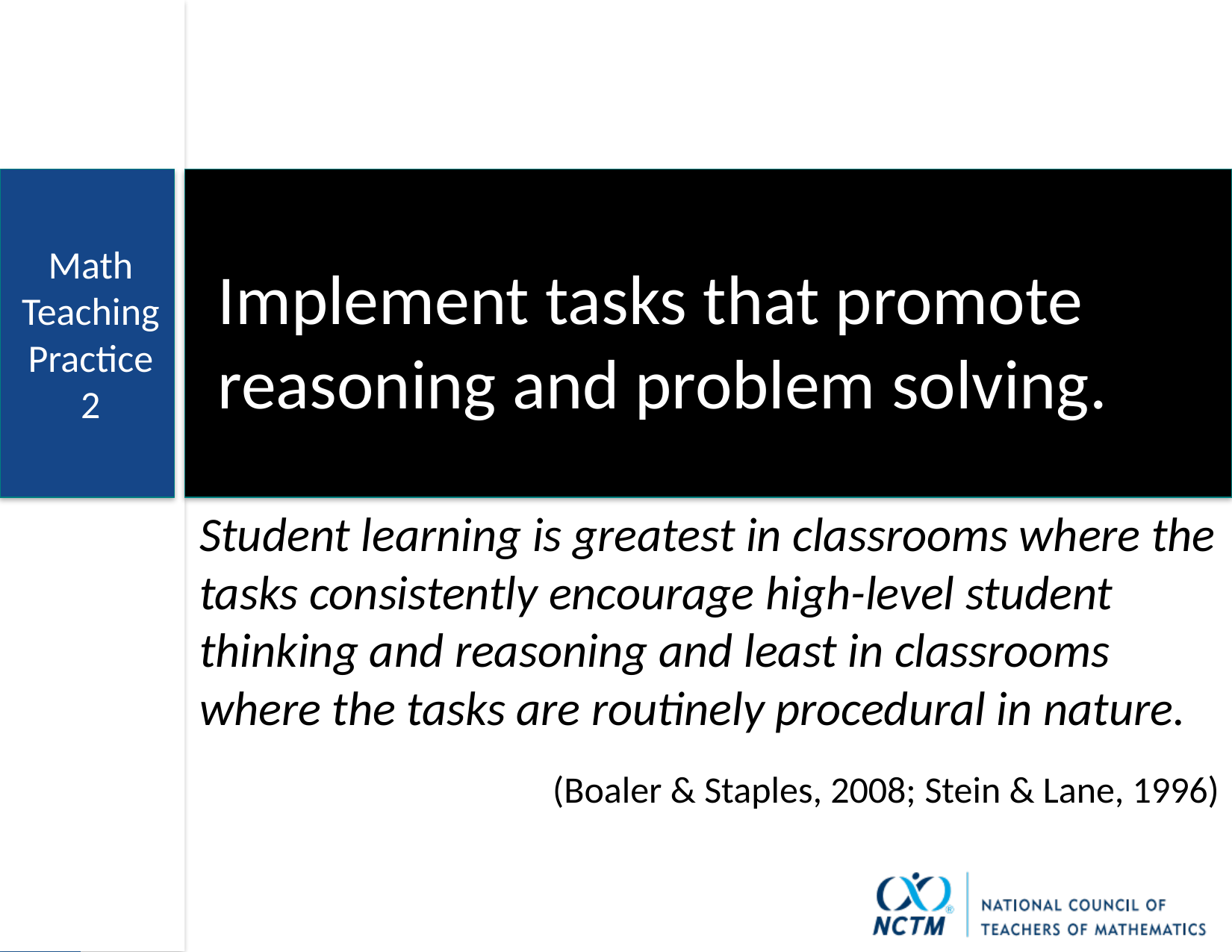

Math
Teaching
Practice
2
Implement tasks that promote reasoning and problem solving.
Student learning is greatest in classrooms where the tasks consistently encourage high-level student thinking and reasoning and least in classrooms where the tasks are routinely procedural in nature.
(Boaler & Staples, 2008; Stein & Lane, 1996)